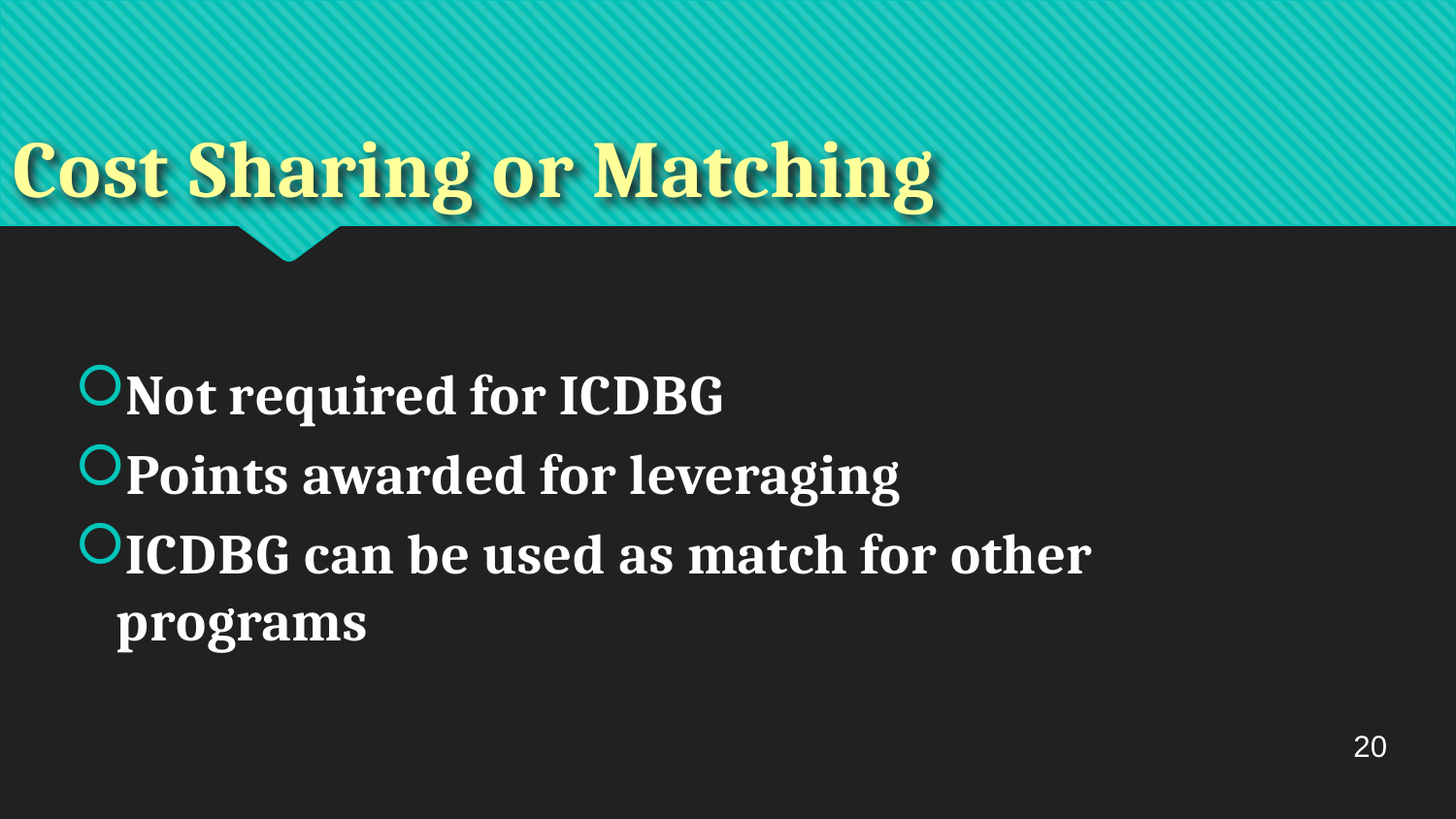

# Cost Sharing or Matching
Not required for ICDBG
Points awarded for leveraging
ICDBG can be used as match for other programs

20